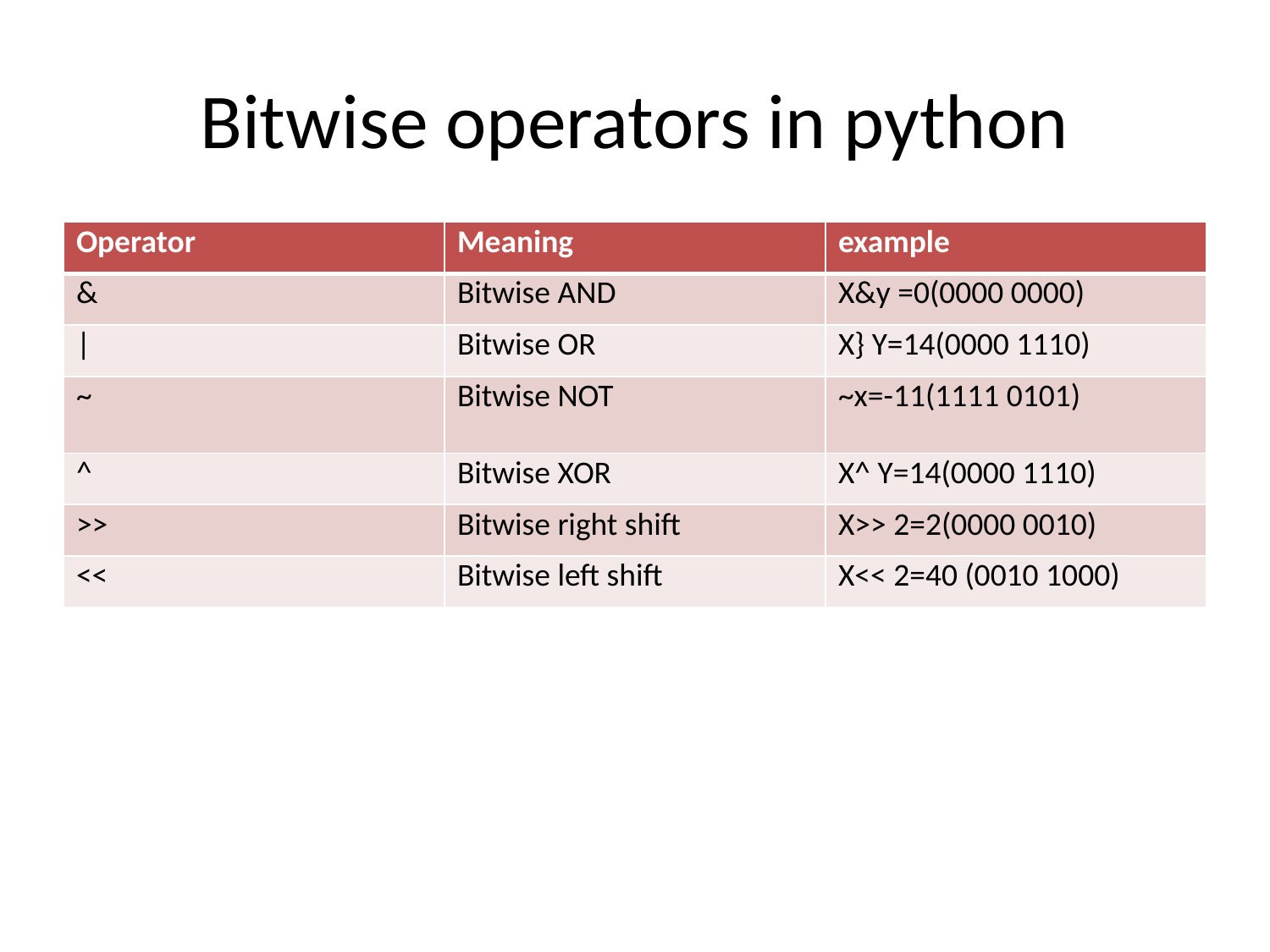

# Bitwise operators in python
| Operator | Meaning | example |
| --- | --- | --- |
| & | Bitwise AND | X&y =0(0000 0000) |
| | | Bitwise OR | X} Y=14(0000 1110) |
| ~ | Bitwise NOT | ~x=-11(1111 0101) |
| ^ | Bitwise XOR | X^ Y=14(0000 1110) |
| >> | Bitwise right shift | X>> 2=2(0000 0010) |
| << | Bitwise left shift | X<< 2=40 (0010 1000) |